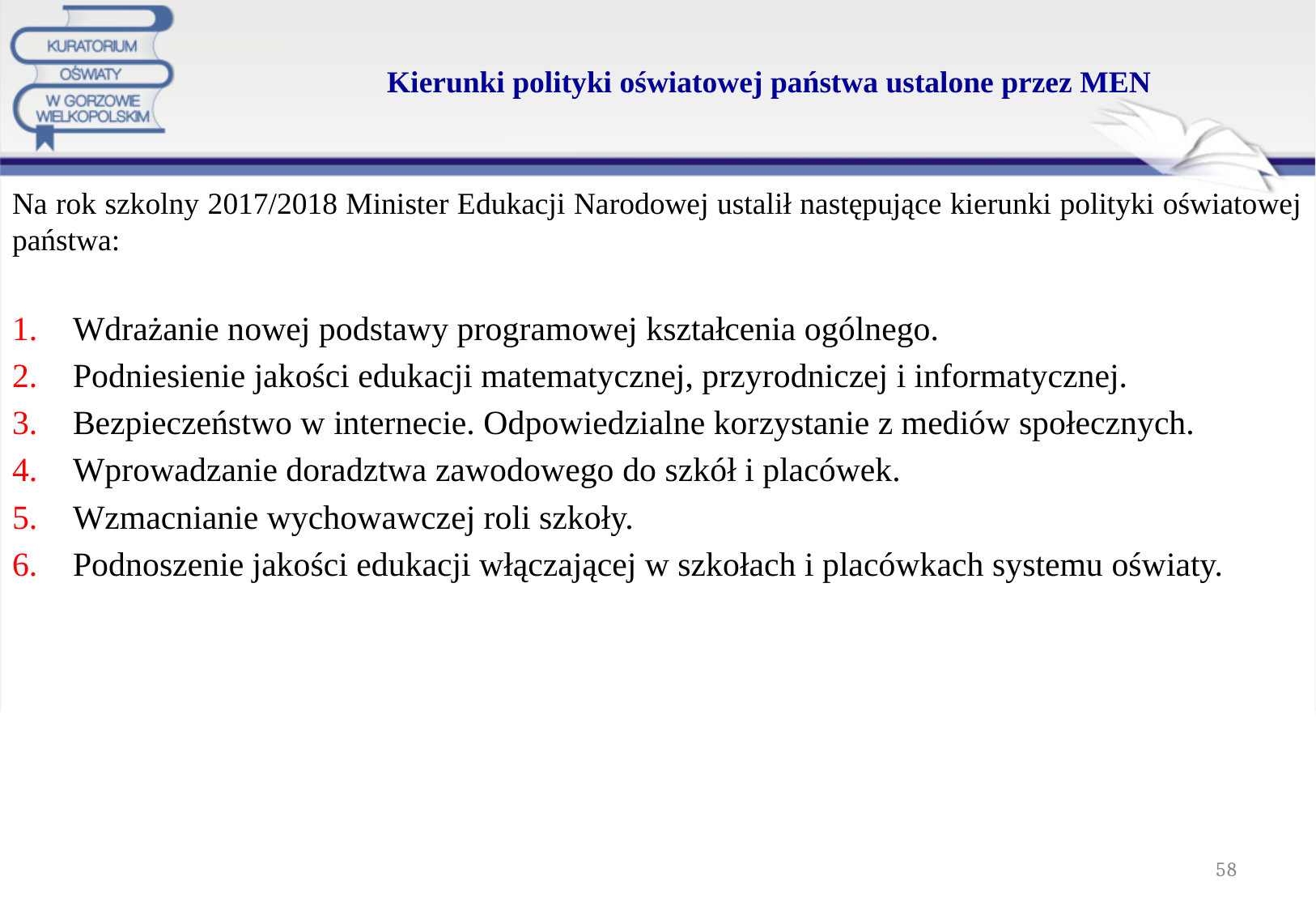

# Kierunki polityki oświatowej państwa ustalone przez MEN
Na rok szkolny 2017/2018 Minister Edukacji Narodowej ustalił następujące kierunki polityki oświatowej państwa:

Wdrażanie nowej podstawy programowej kształcenia ogólnego.
Podniesienie jakości edukacji matematycznej, przyrodniczej i informatycznej.
Bezpieczeństwo w internecie. Odpowiedzialne korzystanie z mediów społecznych.
Wprowadzanie doradztwa zawodowego do szkół i placówek.
Wzmacnianie wychowawczej roli szkoły.
Podnoszenie jakości edukacji włączającej w szkołach i placówkach systemu oświaty.

58